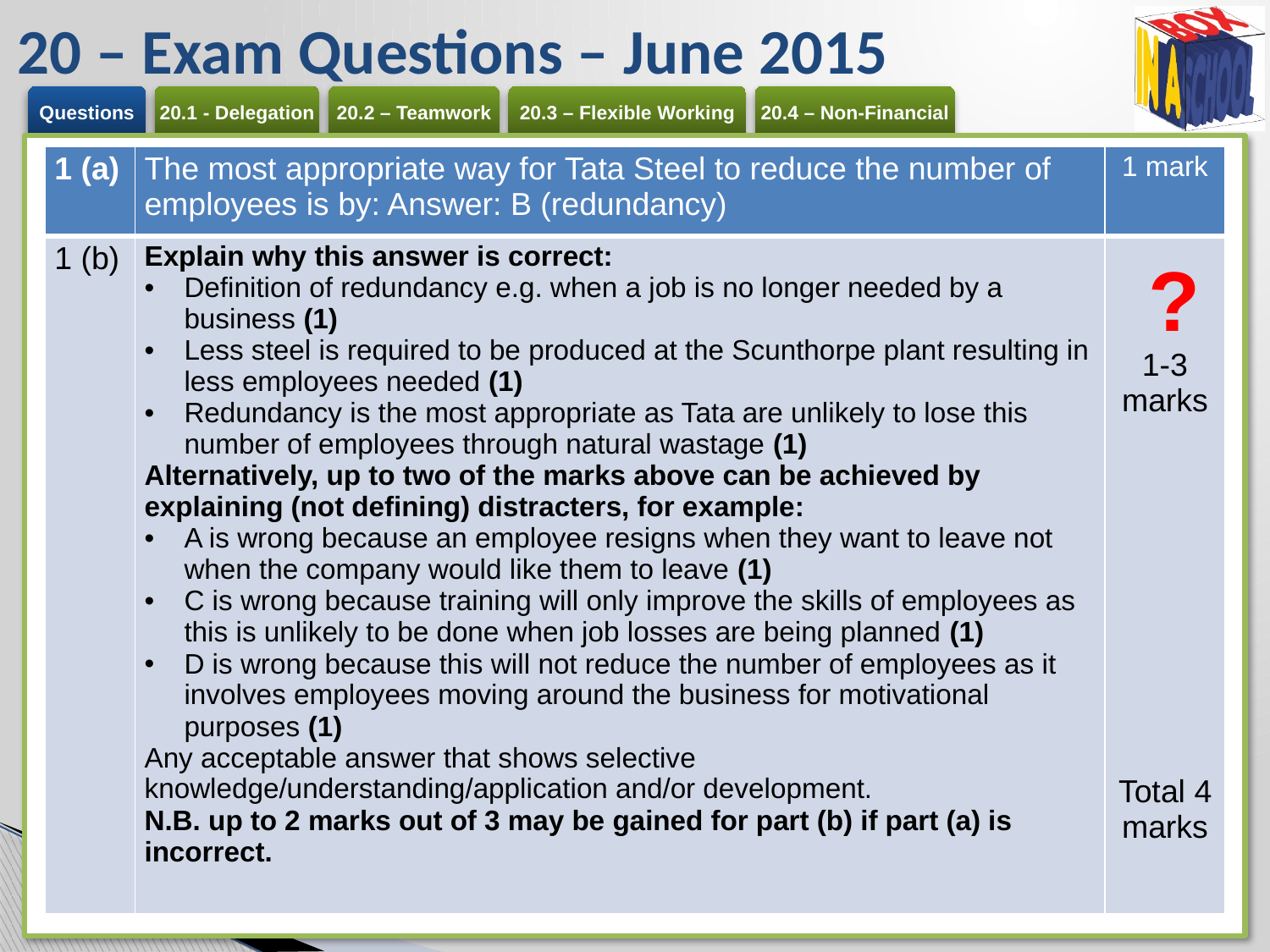

# 20 – Exam Questions – June 2015
| 1 (a) | The most appropriate way for Tata Steel to reduce the number of employees is by: Answer: B (redundancy) | 1 mark |
| --- | --- | --- |
| 1 (b) | Explain why this answer is correct: Definition of redundancy e.g. when a job is no longer needed by a business (1) Less steel is required to be produced at the Scunthorpe plant resulting in less employees needed (1) Redundancy is the most appropriate as Tata are unlikely to lose this number of employees through natural wastage (1) Alternatively, up to two of the marks above can be achieved by explaining (not defining) distracters, for example: A is wrong because an employee resigns when they want to leave not when the company would like them to leave (1) C is wrong because training will only improve the skills of employees as this is unlikely to be done when job losses are being planned (1) D is wrong because this will not reduce the number of employees as it involves employees moving around the business for motivational purposes (1) Any acceptable answer that shows selective knowledge/understanding/application and/or development. N.B. up to 2 marks out of 3 may be gained for part (b) if part (a) is incorrect. | 1-3 marks Total 4 marks |
?